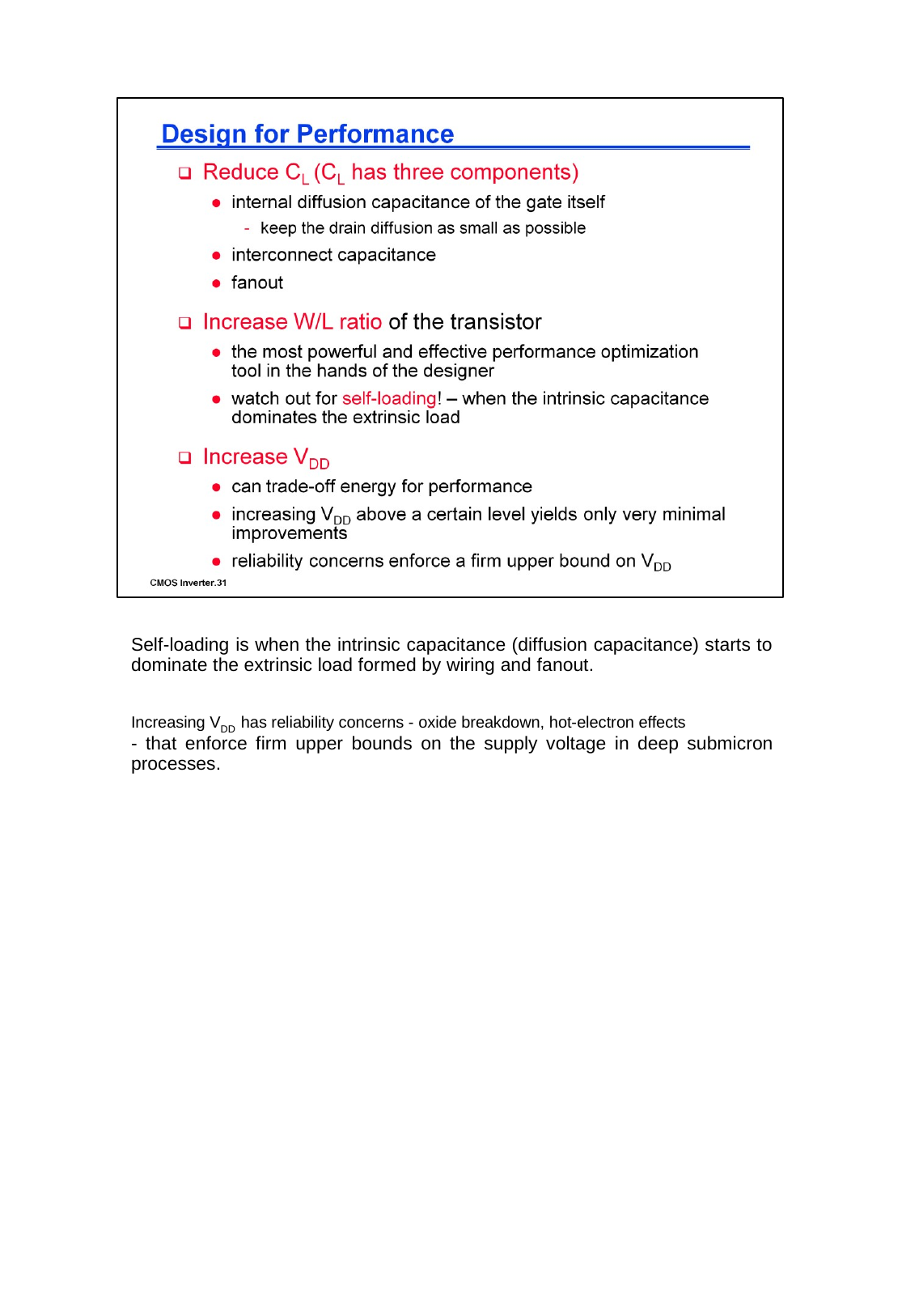

Self-loading is when the intrinsic capacitance (diffusion capacitance) starts to dominate the extrinsic load formed by wiring and fanout.
Increasing VDD has reliability concerns - oxide breakdown, hot-electron effects
- that enforce firm upper bounds on the supply voltage in deep submicron
processes.